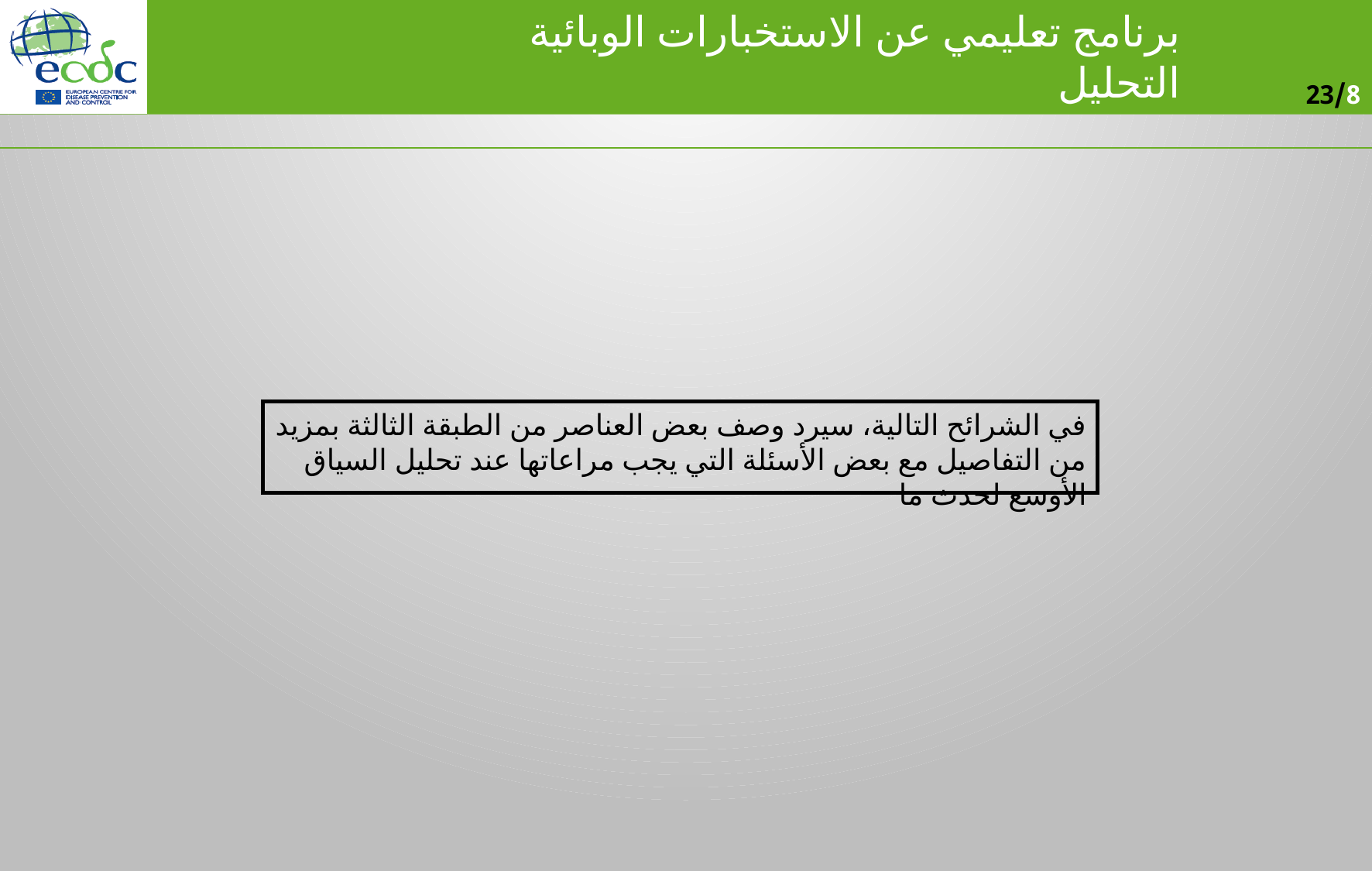

في الشرائح التالية، سيرد وصف بعض العناصر من الطبقة الثالثة بمزيد من التفاصيل مع بعض الأسئلة التي يجب مراعاتها عند تحليل السياق الأوسع لحدث ما